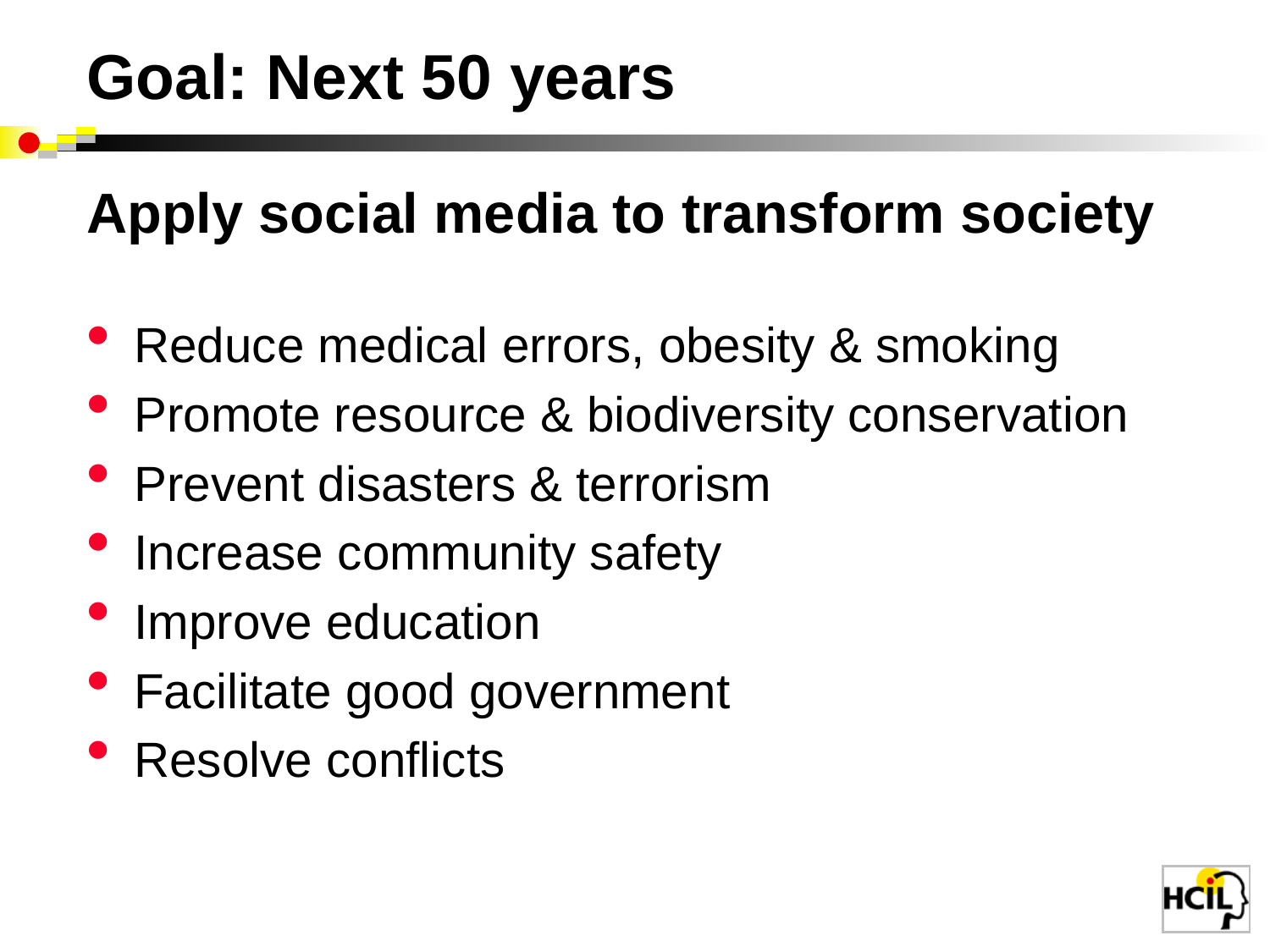

Goal: Next 50 years
Apply social media to transform society
Reduce medical errors, obesity & smoking
Promote resource & biodiversity conservation
Prevent disasters & terrorism
Increase community safety
Improve education
Facilitate good government
Resolve conflicts